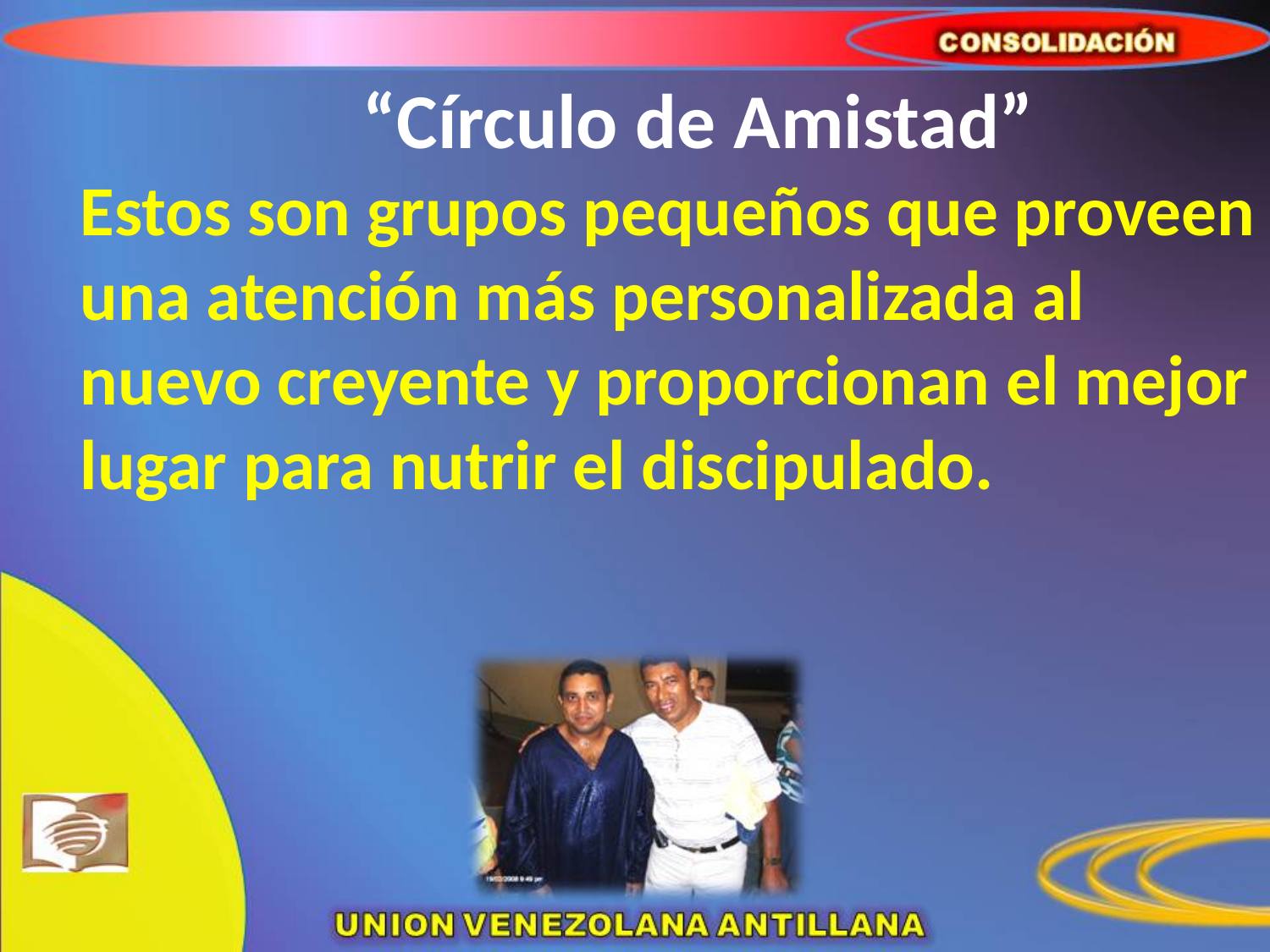

# “Círculo de Amistad”
	Estos son grupos pequeños que proveen una atención más personalizada al nuevo creyente y proporcionan el mejor lugar para nutrir el discipulado.